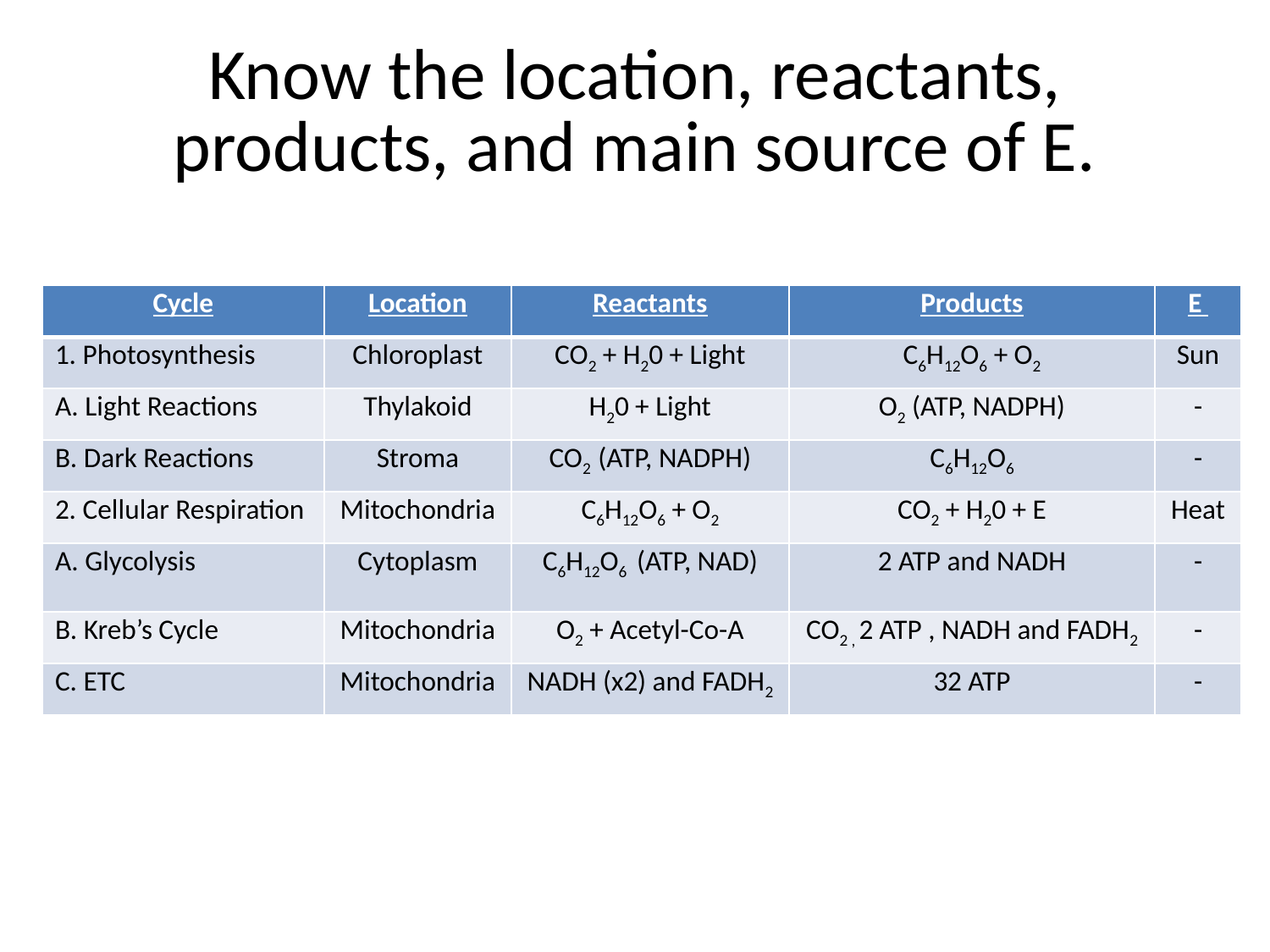

# Know the location, reactants, products, and main source of E.
| Cycle | Location | Reactants | Products | E |
| --- | --- | --- | --- | --- |
| 1. Photosynthesis | Chloroplast | CO2 + H20 + Light | C6H12O6 + O2 | Sun |
| A. Light Reactions | Thylakoid | H20 + Light | O2 (ATP, NADPH) | - |
| B. Dark Reactions | Stroma | CO2 (ATP, NADPH) | C6H12O6 | - |
| 2. Cellular Respiration | Mitochondria | C6H12O6 + O2 | CO2 + H20 + E | Heat |
| A. Glycolysis | Cytoplasm | C6H12O6 (ATP, NAD) | 2 ATP and NADH | - |
| B. Kreb’s Cycle | Mitochondria | O2 + Acetyl-Co-A | CO2 , 2 ATP , NADH and FADH2 | - |
| C. ETC | Mitochondria | NADH (x2) and FADH2 | 32 ATP | - |